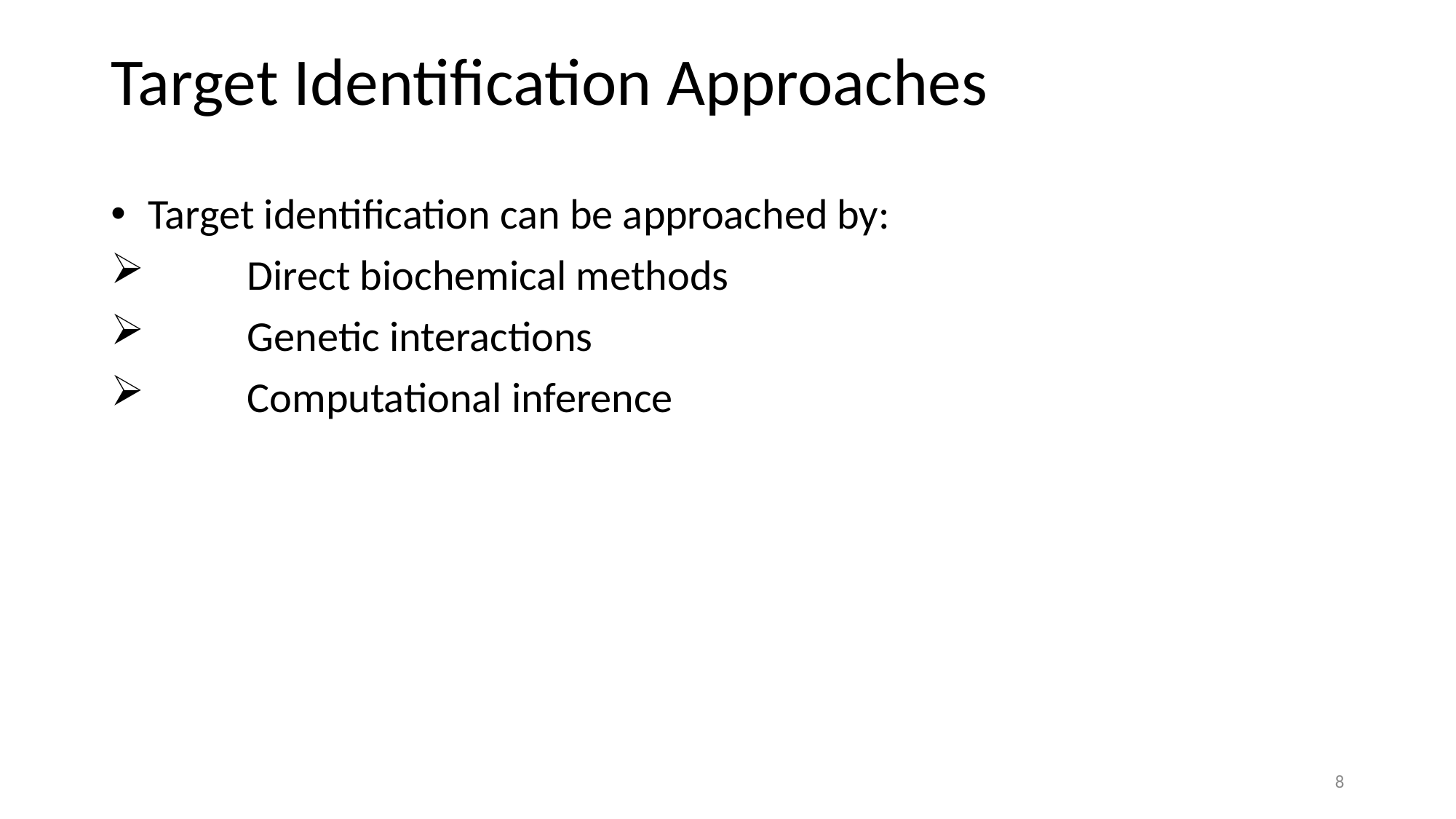

# Target Identification Approaches
 Target identification can be approached by:
	Direct biochemical methods
	Genetic interactions
	Computational inference

8